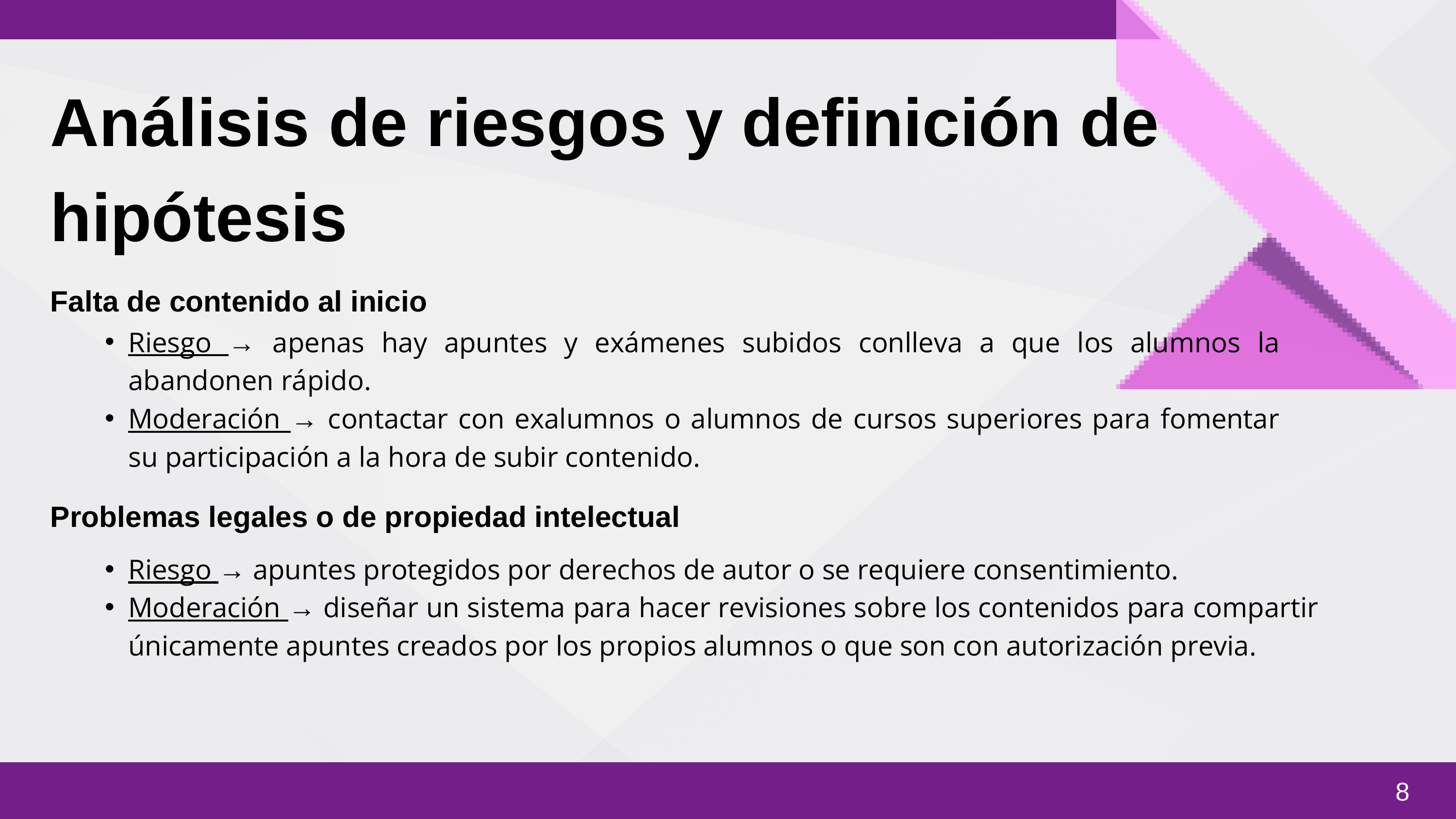

Análisis de riesgos y definición de hipótesis

Falta de contenido al inicio
Riesgo → apenas hay apuntes y exámenes subidos conlleva a que los alumnos la abandonen rápido.
Moderación → contactar con exalumnos o alumnos de cursos superiores para fomentar su participación a la hora de subir contenido.
Problemas legales o de propiedad intelectual
Riesgo → apuntes protegidos por derechos de autor o se requiere consentimiento.
Moderación → diseñar un sistema para hacer revisiones sobre los contenidos para compartir únicamente apuntes creados por los propios alumnos o que son con autorización previa.
8